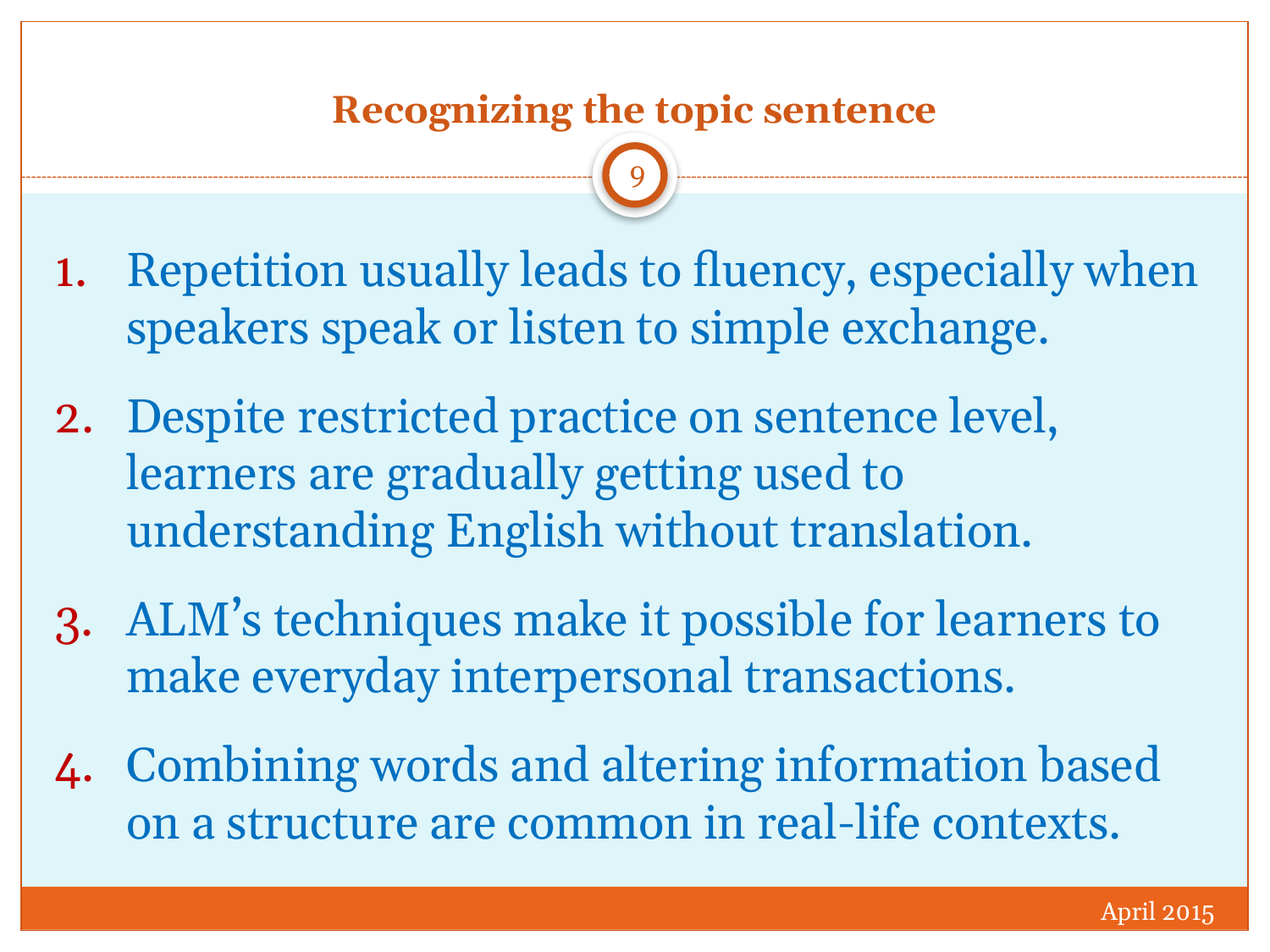

# Recognizing the topic sentence
9
Repetition usually leads to fluency, especially when speakers speak or listen to simple exchange.
Despite restricted practice on sentence level, learners are gradually getting used to understanding English without translation.
ALM’s techniques make it possible for learners to make everyday interpersonal transactions.
Combining words and altering information based on a structure are common in real-life contexts.
April 2015